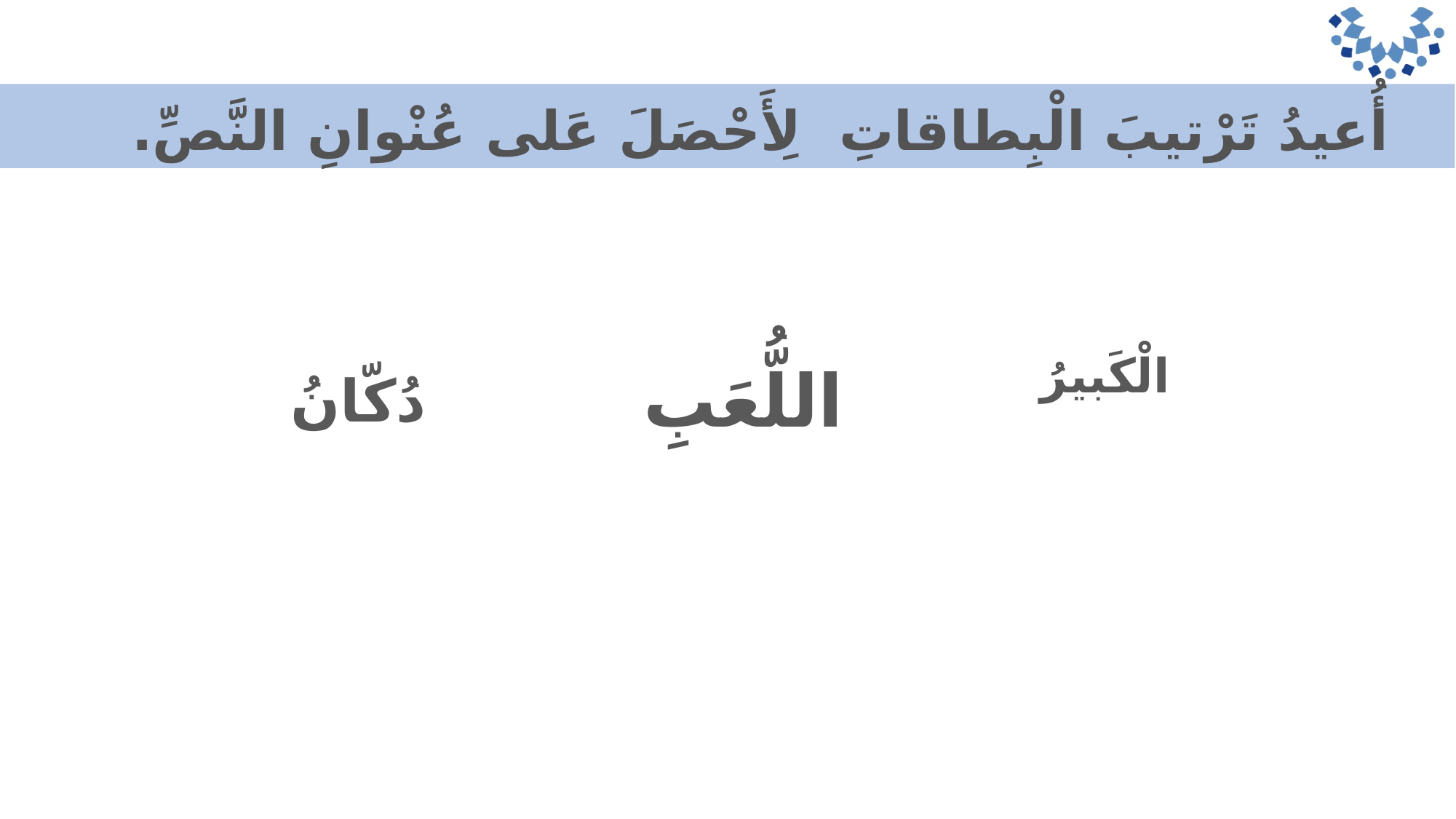

أُعيدُ تَرْتيبَ الْبِطاقاتِ  لِأَحْصَلَ عَلى عُنْوانِ النَّصِّ.

 دُكّانُ
اللُّعَبِ
الْكَبيرُ